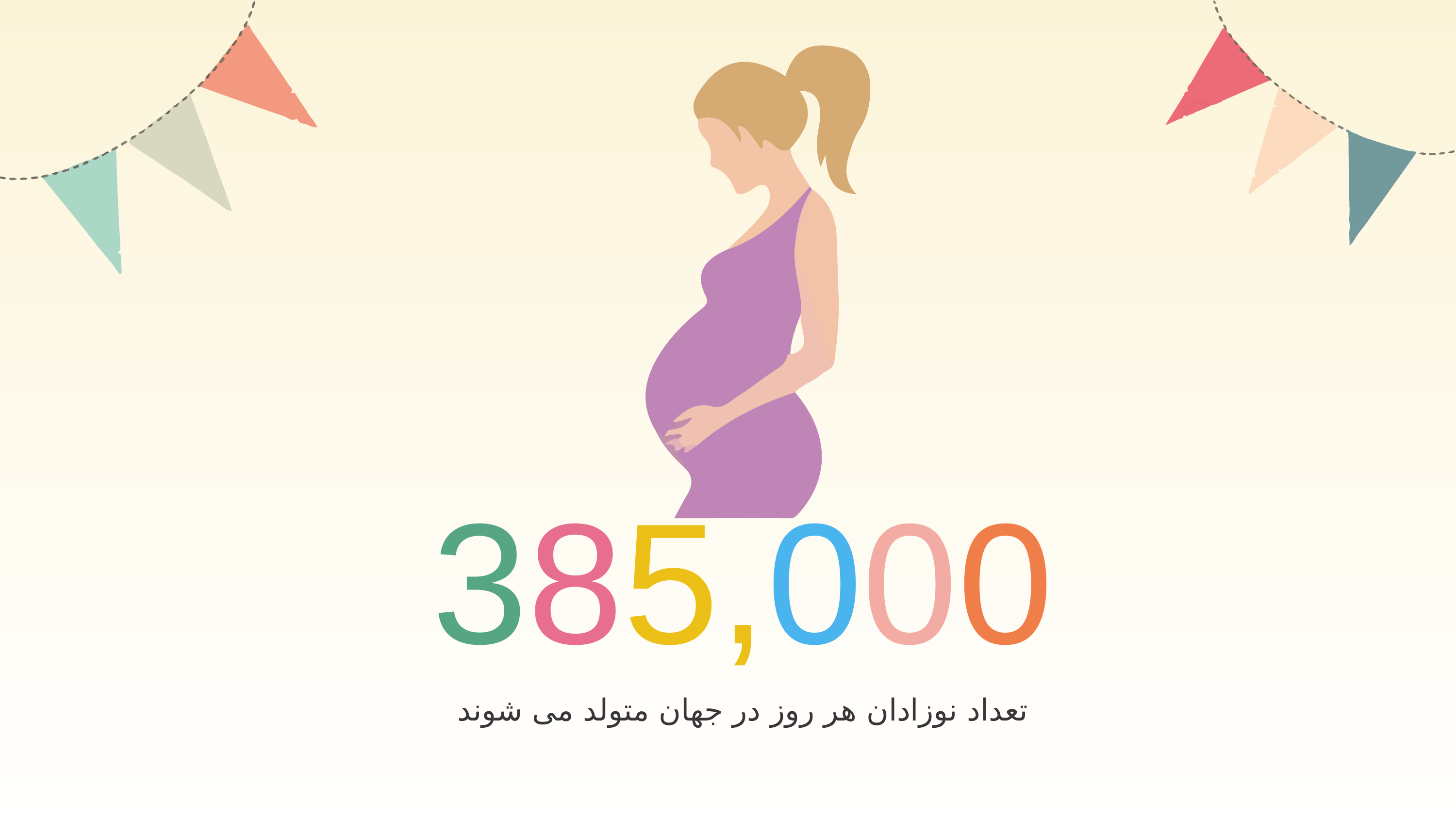

# 385,000
تعداد نوزادان هر روز در جهان متولد می شوند